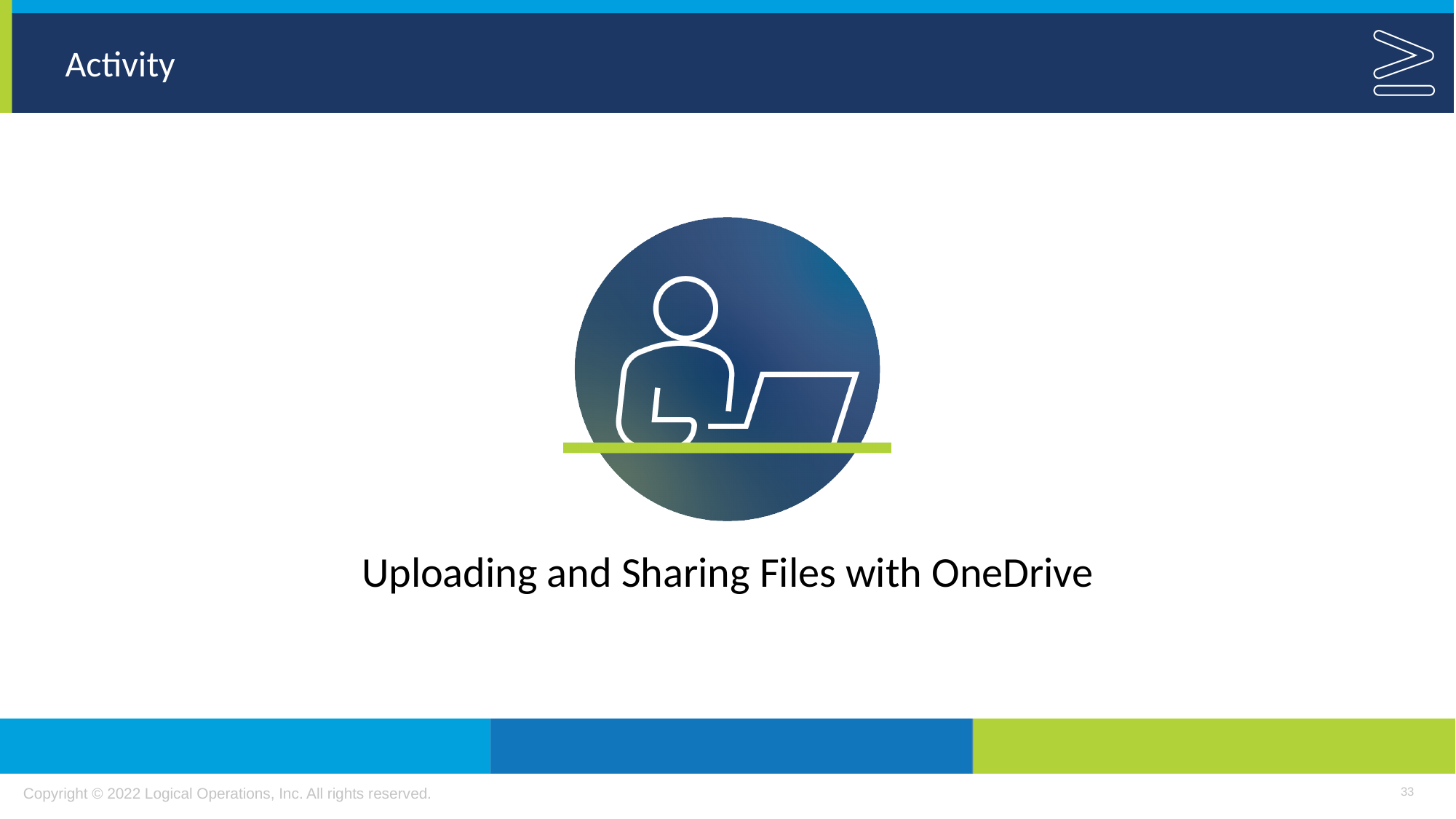

Uploading and Sharing Files with OneDrive
33